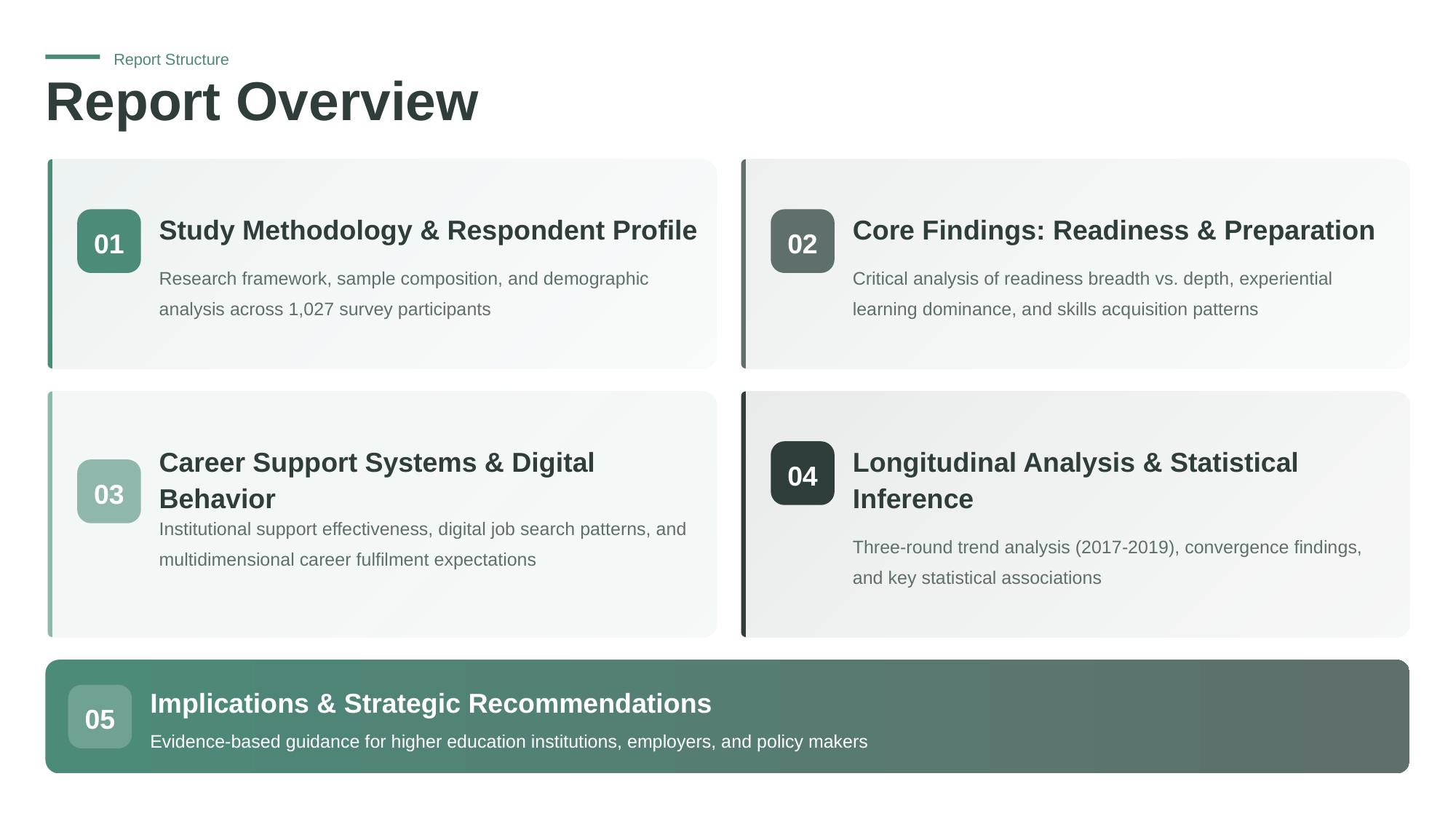

Report Structure

Report Overview

01

Study Methodology & Respondent Profile
02

Core Findings: Readiness & Preparation
Research framework, sample composition, and demographic analysis across 1,027 survey participants
Critical analysis of readiness breadth vs. depth, experiential learning dominance, and skills acquisition patterns

04

Longitudinal Analysis & Statistical Inference
03

Career Support Systems & Digital Behavior
Institutional support effectiveness, digital job search patterns, and multidimensional career fulfilment expectations
Three-round trend analysis (2017-2019), convergence findings, and key statistical associations

Implications & Strategic Recommendations
05

Evidence-based guidance for higher education institutions, employers, and policy makers